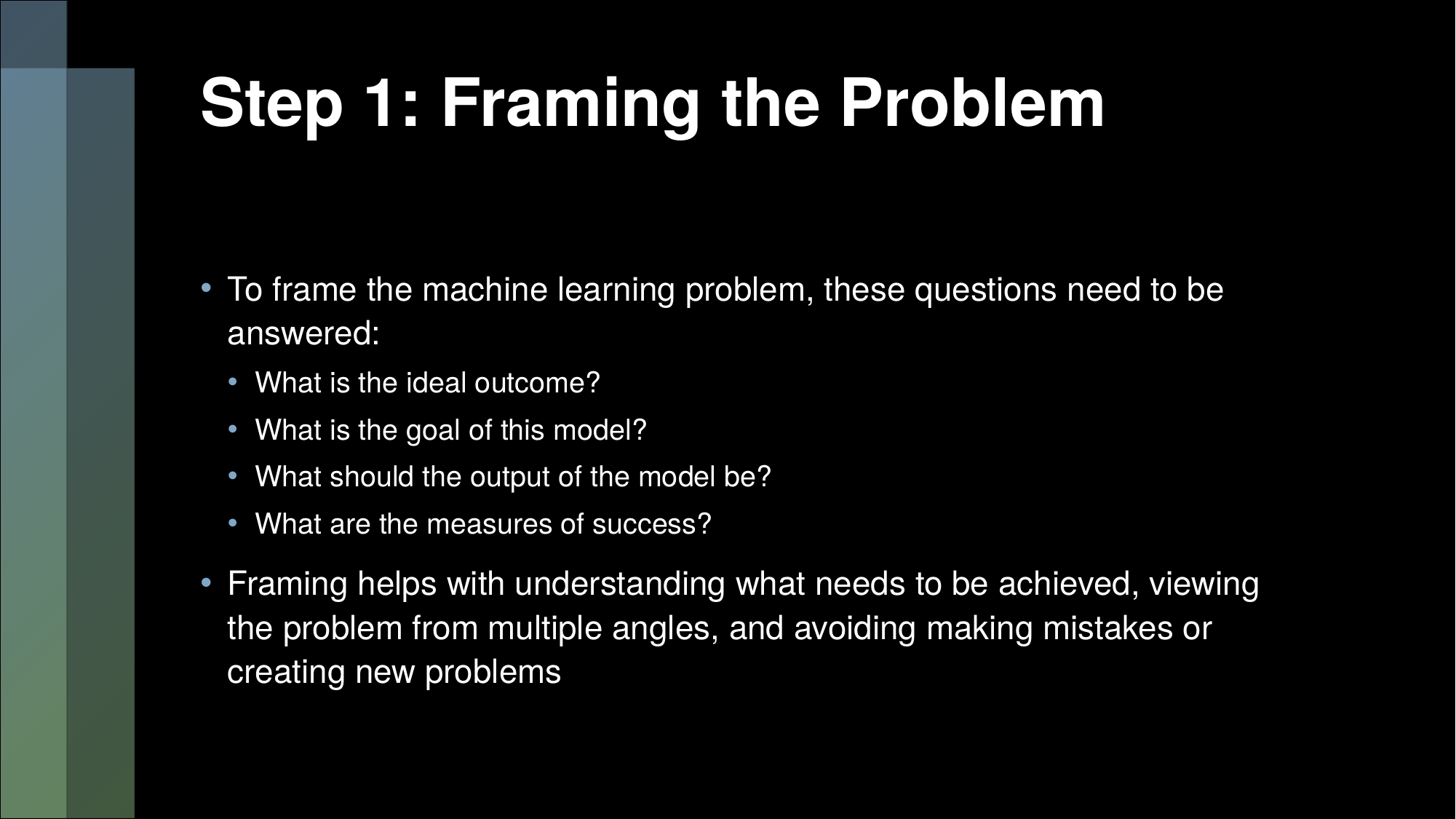

# Step 1: Framing the Problem
To frame the machine learning problem, these questions need to be answered:
What is the ideal outcome?
What is the goal of this model?
What should the output of the model be?
What are the measures of success?
Framing helps with understanding what needs to be achieved, viewing the problem from multiple angles, and avoiding making mistakes or creating new problems